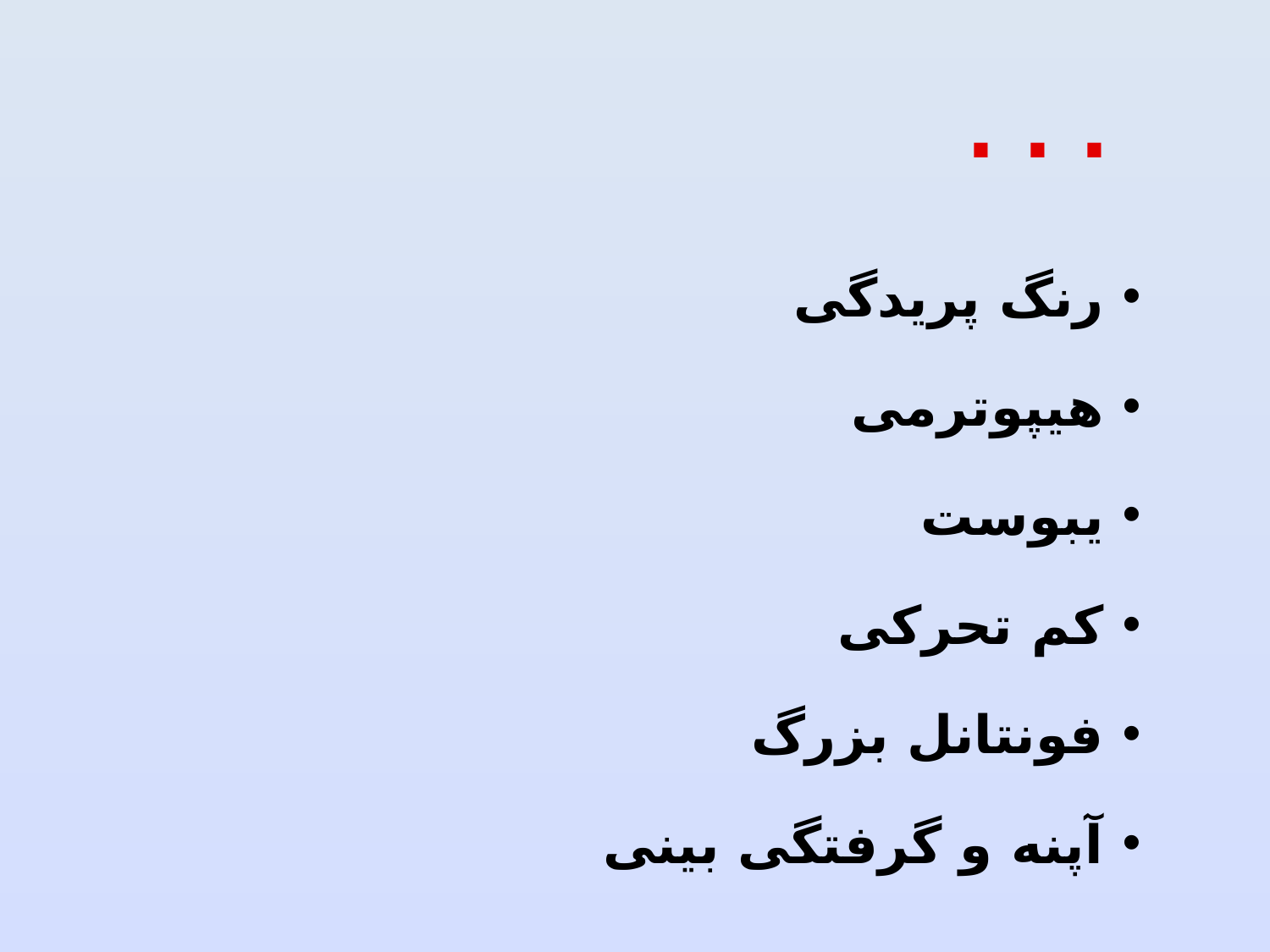

# . . .
 رنگ پریدگی
 هیپوترمی
 یبوست
 کم تحرکی
 فونتانل بزرگ
 آپنه و گرفتگی بینی